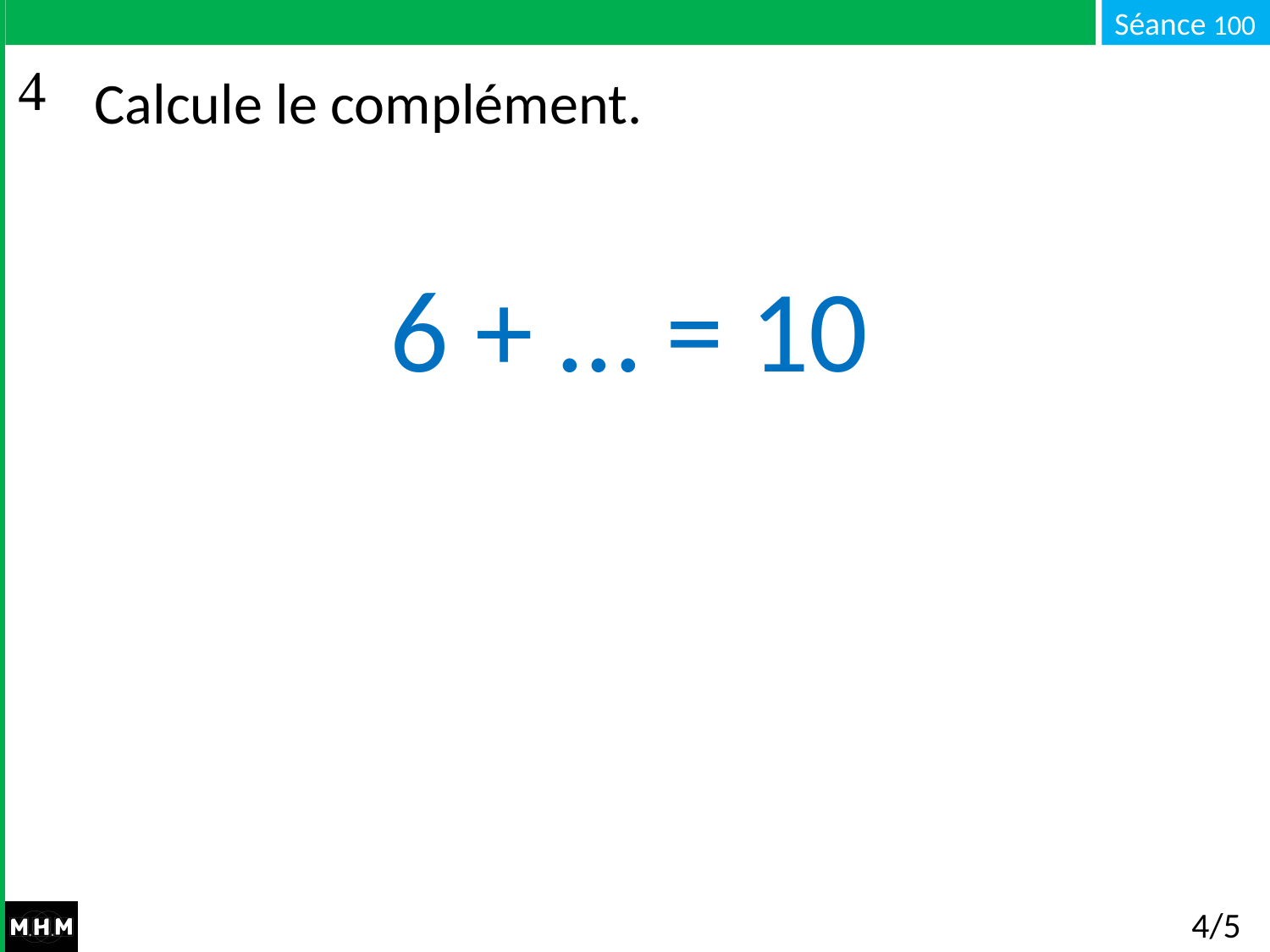

# Calcule le complément.
6 + … = 10
4/5